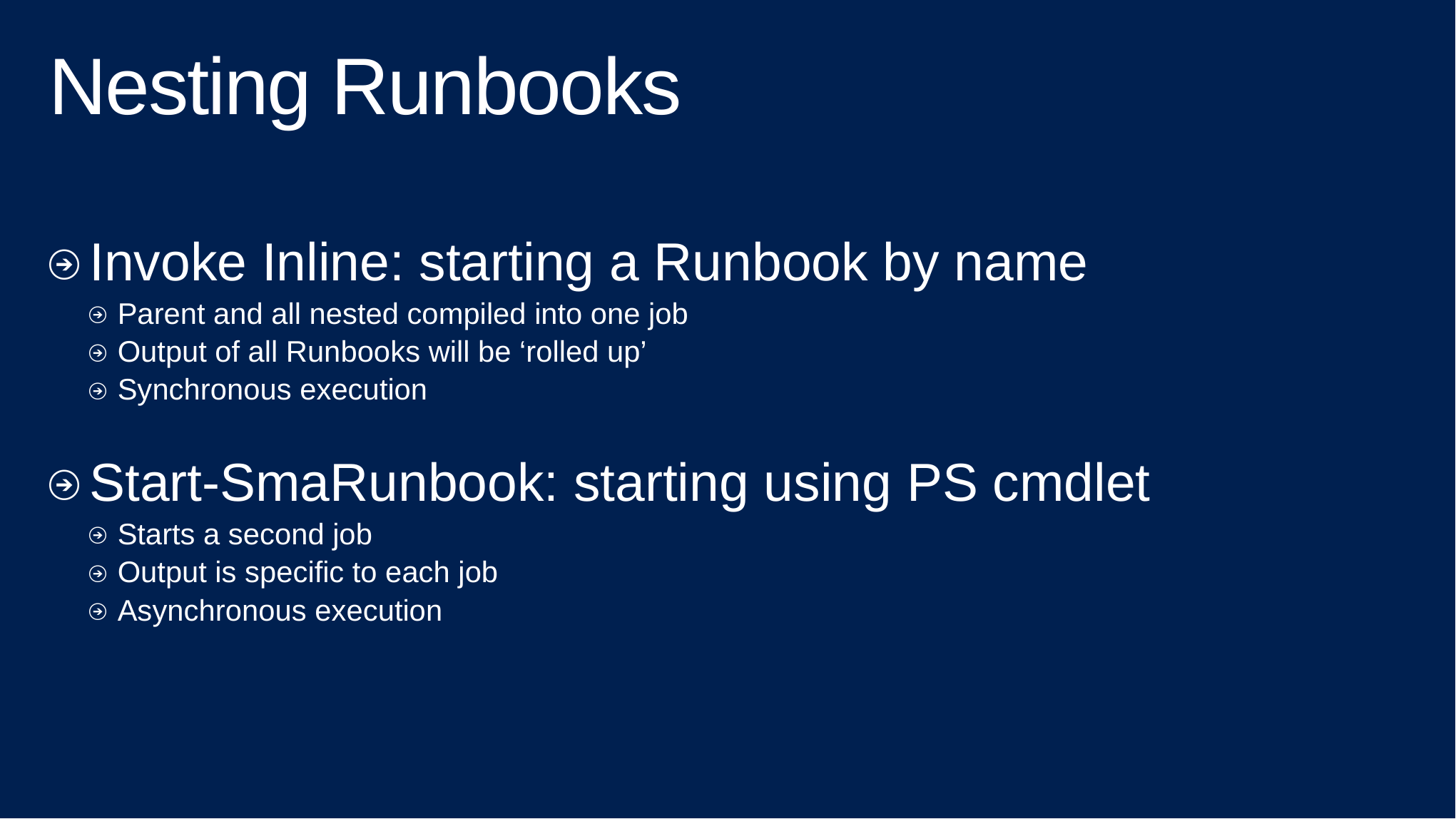

# Nesting Runbooks

Invoke Inline: starting a Runbook by name
Parent and all nested compiled into one job
Output of all Runbooks will be ‘rolled up’
Synchronous execution

Start-SmaRunbook: starting using PS cmdlet
Starts a second job
Output is specific to each job
Asynchronous execution